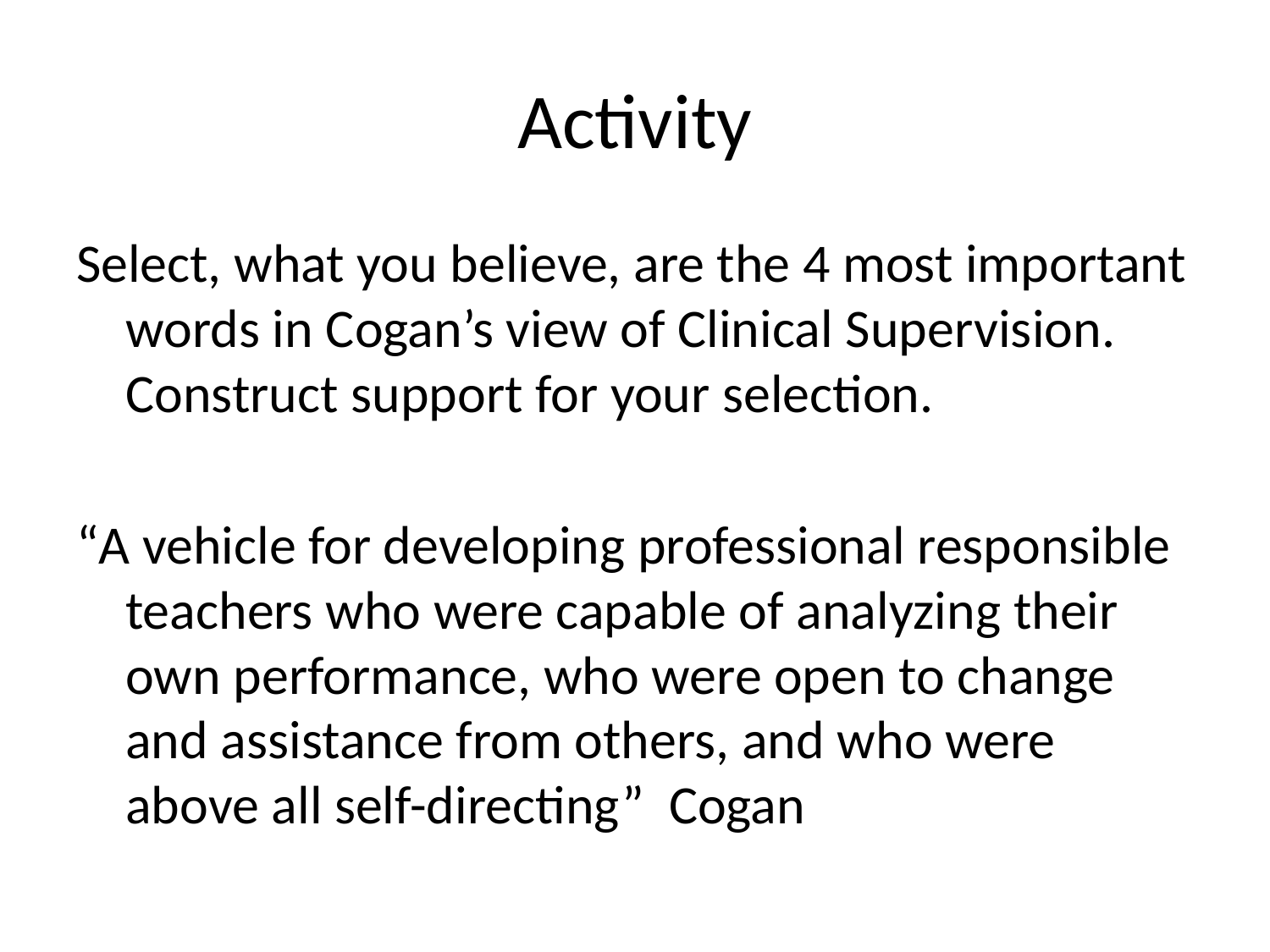

# Activity
Select, what you believe, are the 4 most important words in Cogan’s view of Clinical Supervision.  Construct support for your selection.

“A vehicle for developing professional responsible teachers who were capable of analyzing their own performance, who were open to change and assistance from others, and who were above all self-directing”  Cogan